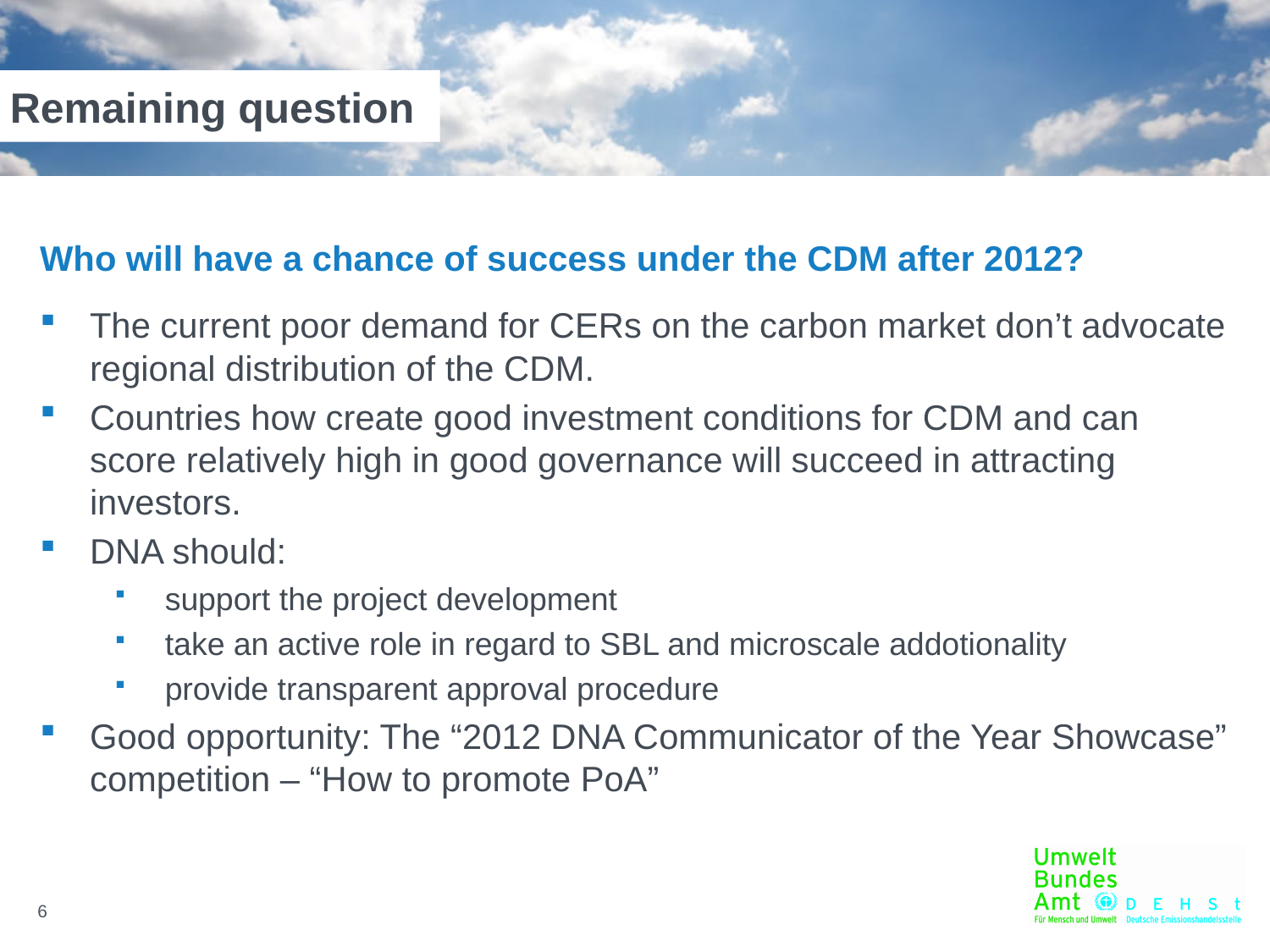

# Remaining question
Who will have a chance of success under the CDM after 2012?
The current poor demand for CERs on the carbon market don’t advocate regional distribution of the CDM.
Countries how create good investment conditions for CDM and can score relatively high in good governance will succeed in attracting investors.
DNA should:
support the project development
take an active role in regard to SBL and microscale addotionality
provide transparent approval procedure
Good opportunity: The “2012 DNA Communicator of the Year Showcase” competition – “How to promote PoA”

6